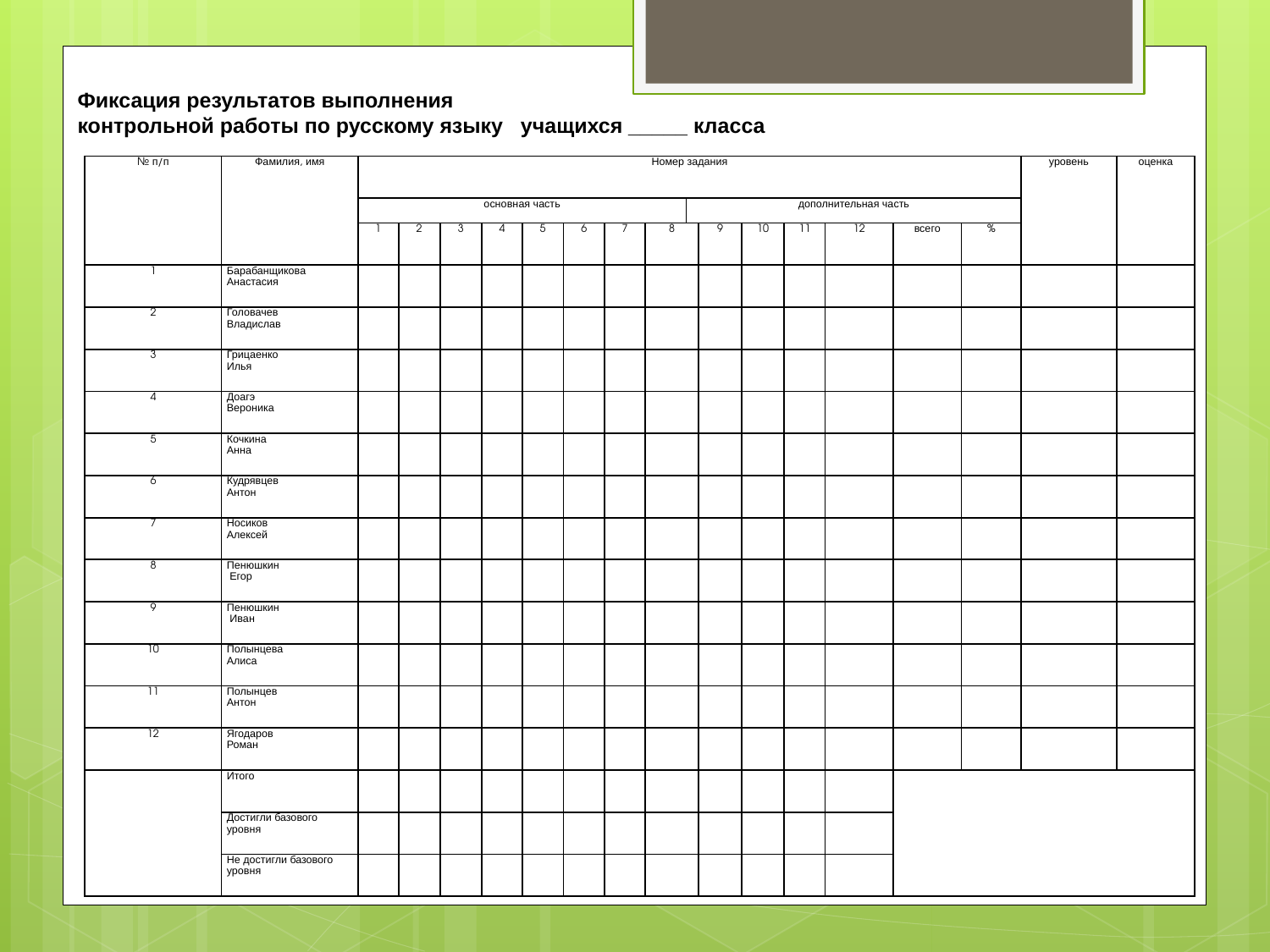

Фиксация результатов выполнения
контрольной работы по русскому языку   учащихся _____ класса

| № п/п | Фамилия, имя | Номер задания |  |  |  |  |  |  |  |  |  |  |  |  |  |  | уровень | оценка |
| --- | --- | --- | --- | --- | --- | --- | --- | --- | --- | --- | --- | --- | --- | --- | --- | --- | --- | --- |
|  |  | основная часть |  |  |  |  |  |  |  | дополнительная часть |  |  |  |  |  |  |  |  |
|  |  | 1 | 2 | 3 | 4 | 5 | 6 | 7 | 8 |  | 9 | 10 | 11 | 12 | всего | % |  |  |
| 1 | Барабанщикова Анастасия |  |  |  |  |  |  |  |  |  |  |  |  |  |  |  |  |  |
| 2 | Головачев Владислав |  |  |  |  |  |  |  |  |  |  |  |  |  |  |  |  |  |
| 3 | Грицаенко Илья |  |  |  |  |  |  |  |  |  |  |  |  |  |  |  |  |  |
| 4 | Доагэ Вероника |  |  |  |  |  |  |  |  |  |  |  |  |  |  |  |  |  |
| 5 | Кочкина Анна |  |  |  |  |  |  |  |  |  |  |  |  |  |  |  |  |  |
| 6 | Кудрявцев Антон |  |  |  |  |  |  |  |  |  |  |  |  |  |  |  |  |  |
| 7 | Носиков Алексей |  |  |  |  |  |  |  |  |  |  |  |  |  |  |  |  |  |
| 8 | Пенюшкин Егор |  |  |  |  |  |  |  |  |  |  |  |  |  |  |  |  |  |
| 9 | Пенюшкин Иван |  |  |  |  |  |  |  |  |  |  |  |  |  |  |  |  |  |
| 10 | Полынцева Алиса |  |  |  |  |  |  |  |  |  |  |  |  |  |  |  |  |  |
| 11 | Полынцев Антон |  |  |  |  |  |  |  |  |  |  |  |  |  |  |  |  |  |
| 12 | Ягодаров Роман |  |  |  |  |  |  |  |  |  |  |  |  |  |  |  |  |  |
|  | Итого |  |  |  |  |  |  |  |  |  |  |  |  |  |  |  |  |  |
|  | Достигли базового уровня |  |  |  |  |  |  |  |  |  |  |  |  |  |  |  |  |  |
|  | Не достигли базового уровня |  |  |  |  |  |  |  |  |  |  |  |  |  |  |  |  |  |